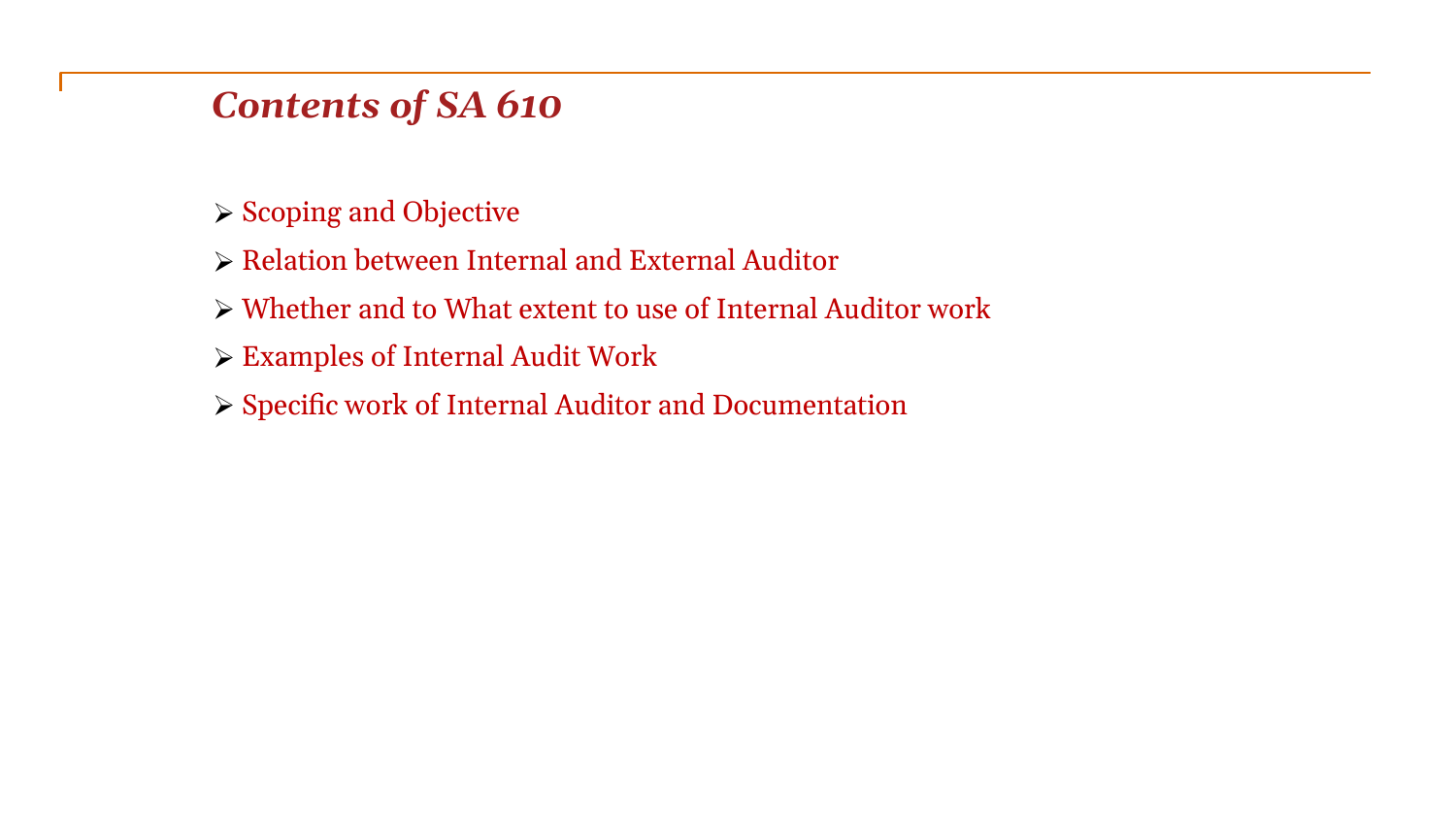

# Contents of SA 610
 Scoping and Objective
 Relation between Internal and External Auditor
 Whether and to What extent to use of Internal Auditor work
 Examples of Internal Audit Work
 Specific work of Internal Auditor and Documentation